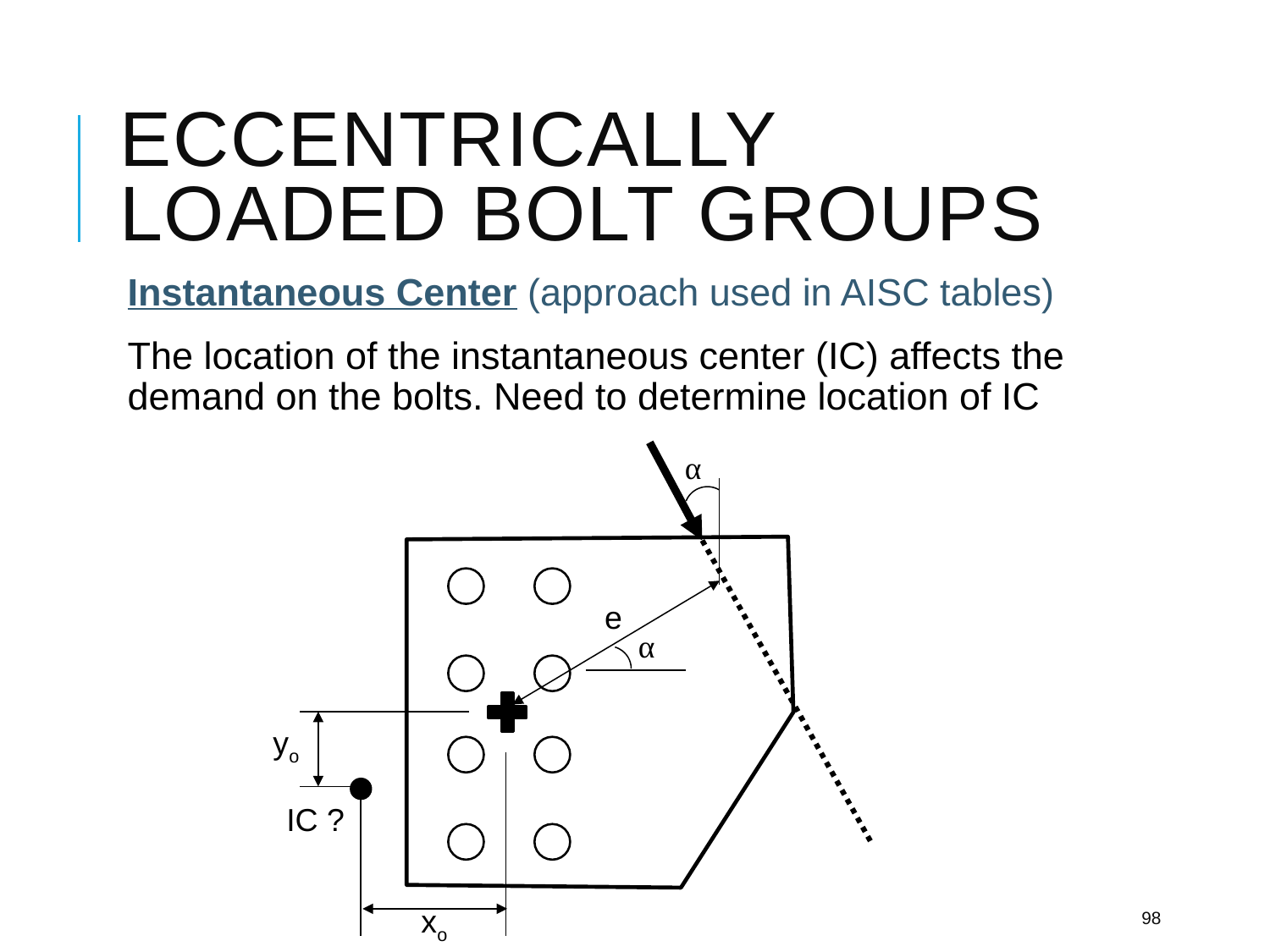

# Eccentrically loaded bolt groups
Instantaneous Center (approach used in AISC tables)
The location of the instantaneous center (IC) affects the demand on the bolts. Need to determine location of IC

α

e
α

yo

IC ?
xo
98